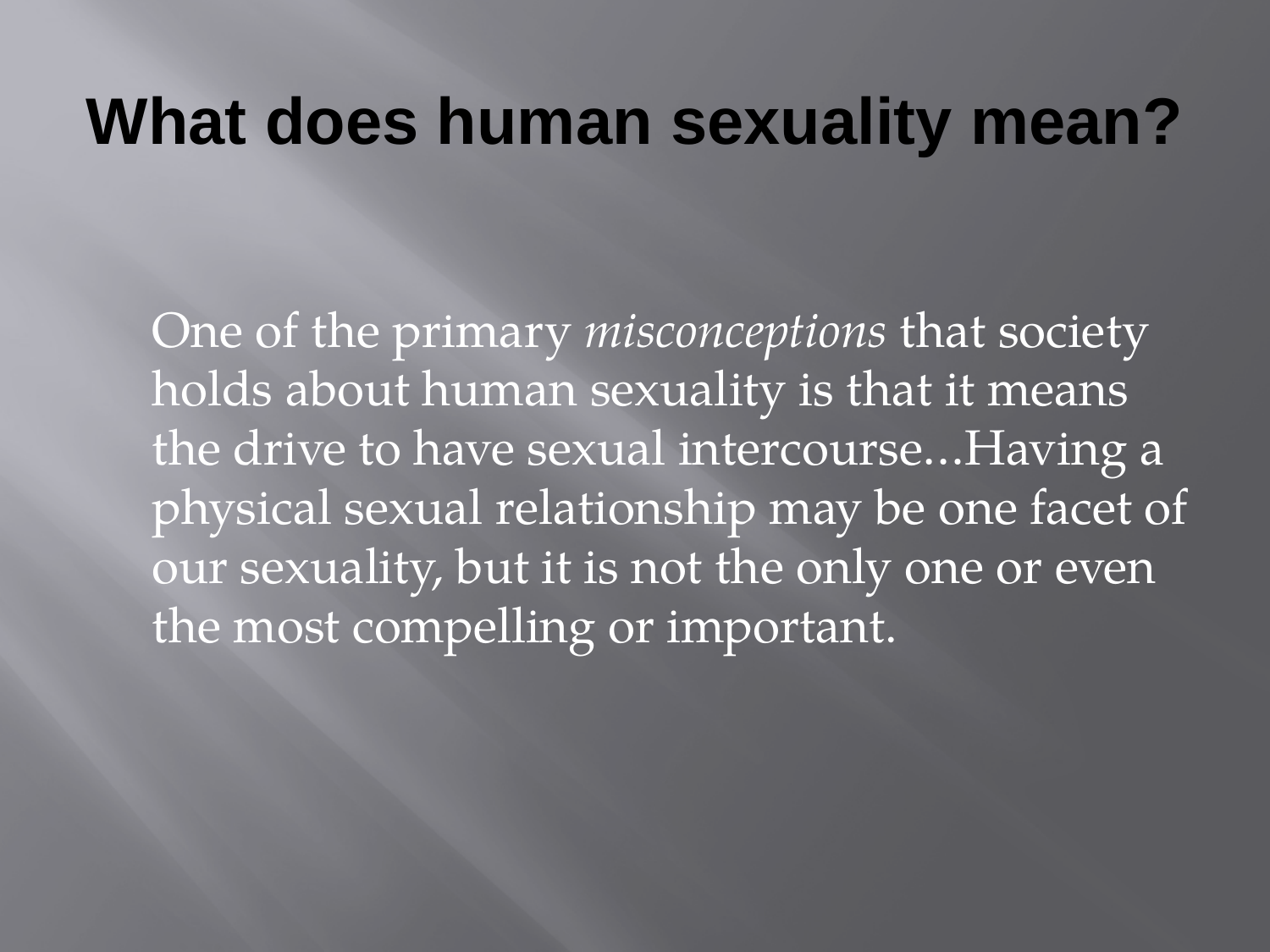

# What does human sexuality mean?

	One of the primary misconceptions that society holds about human sexuality is that it means the drive to have sexual intercourse…Having a physical sexual relationship may be one facet of our sexuality, but it is not the only one or even the most compelling or important.